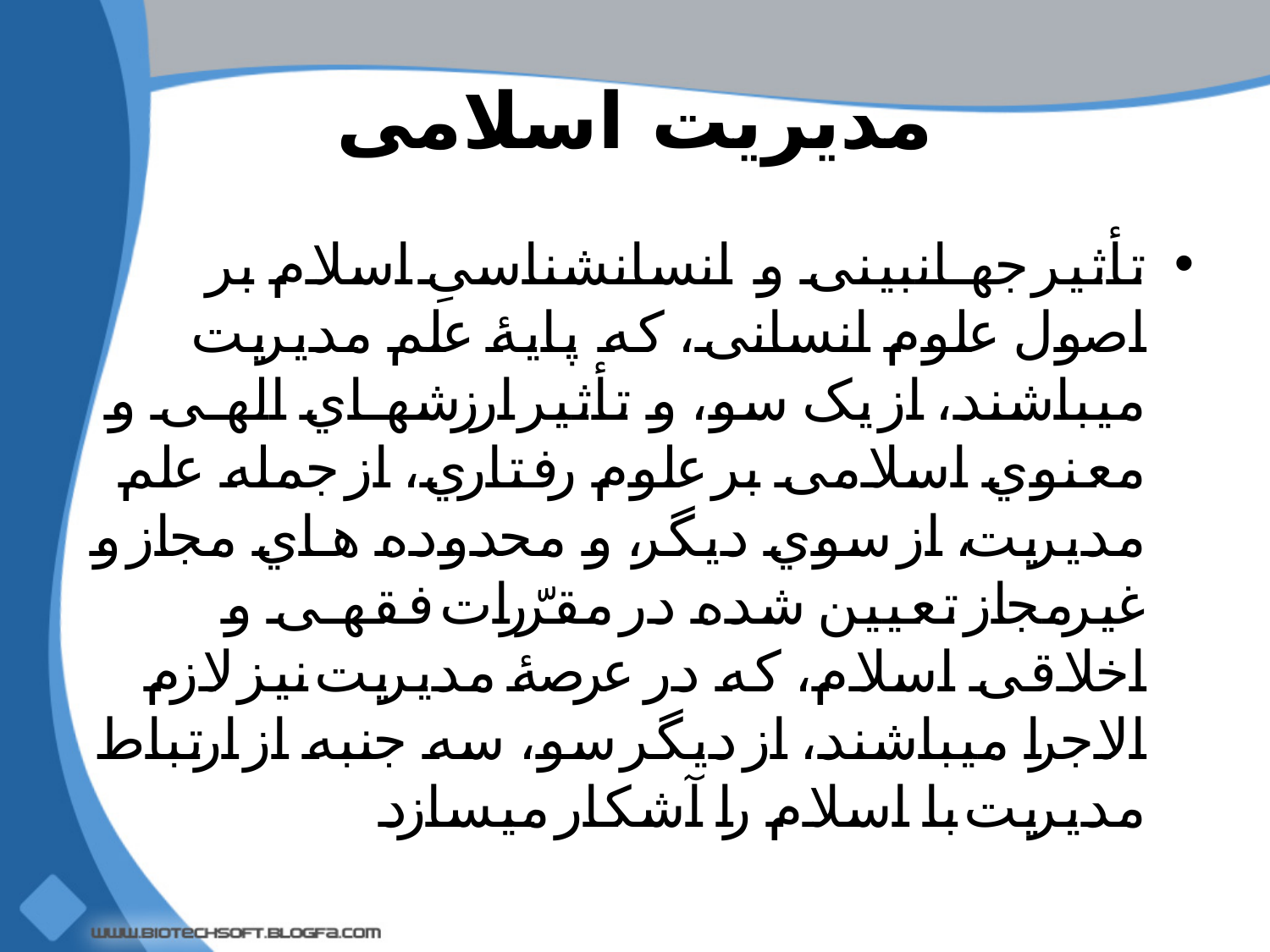

# مدیریت اسلامی
تأثیر جهانبینی و انسانشناسیِ اسلام بر اصول علوم انسانی، که پایۀ علم مدیریت میباشند، از یک سو، و تأثیر ارزشهاي الهی و معنوي اسلامی بر علوم رفتاري، از جمله علم مدیریت، از سوي دیگر، و محدوده هاي مجاز و غیرمجاز تعیین شده در مقرّرات فقهی و اخلاقی اسلام، که در عرصۀ مدیریت نیز لازم الاجرا میباشند، از دیگر سو، سه جنبه از ارتباط مدیریت با اسلام را آشکار میسازد